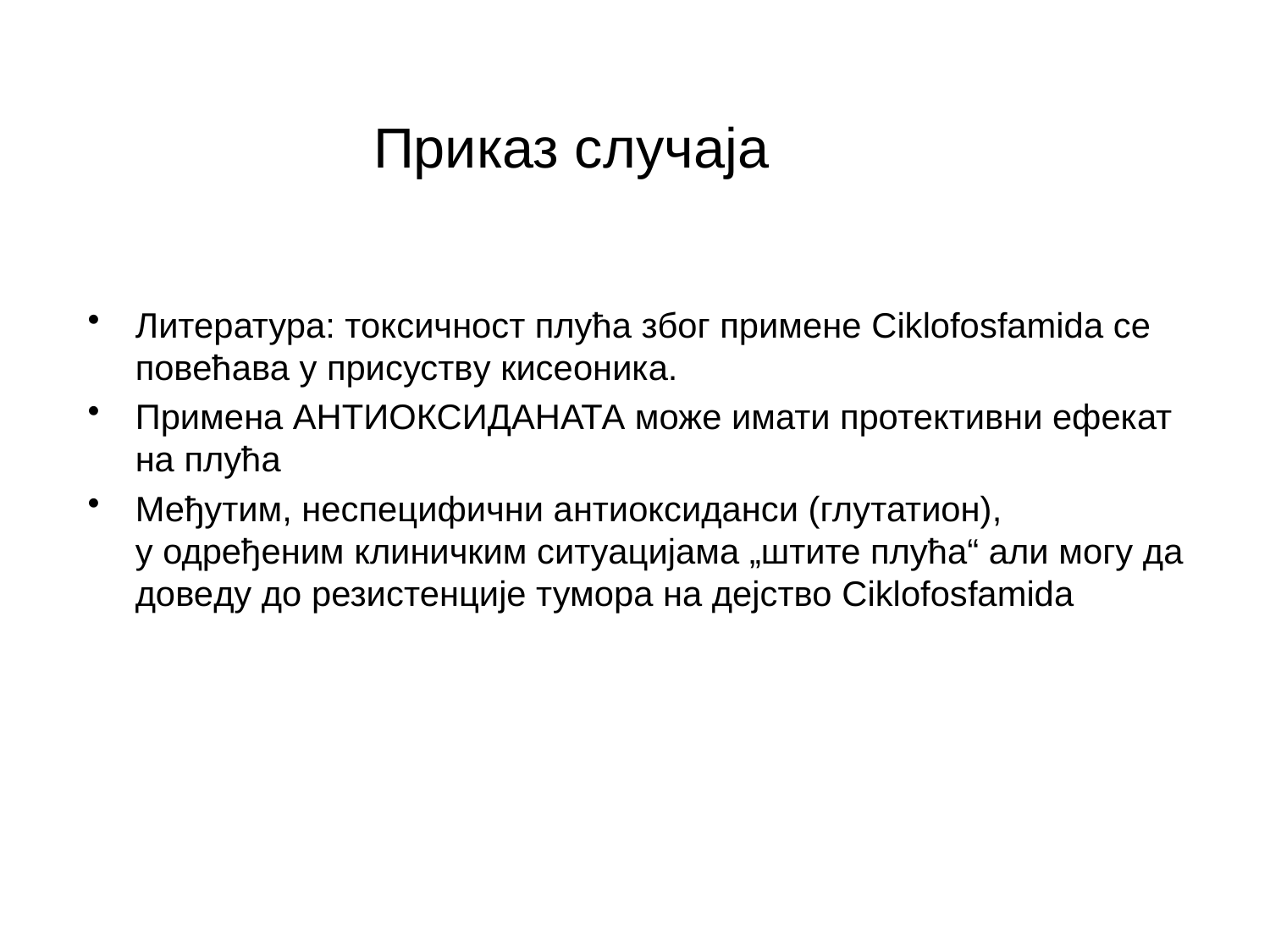

# Приказ случаја
Литература: токсичност плућа због примене Ciklofosfamidа се повећава у присуству кисеоника.
Примена АНТИОКСИДАНАТА може имати протективни ефекат на плућа
Међутим, неспецифични антиоксиданси (глутатион),
у одређеним клиничким ситуацијама „штите плућа“ али могу да доведу до резистенције тумора на дејство Ciklofosfamidа